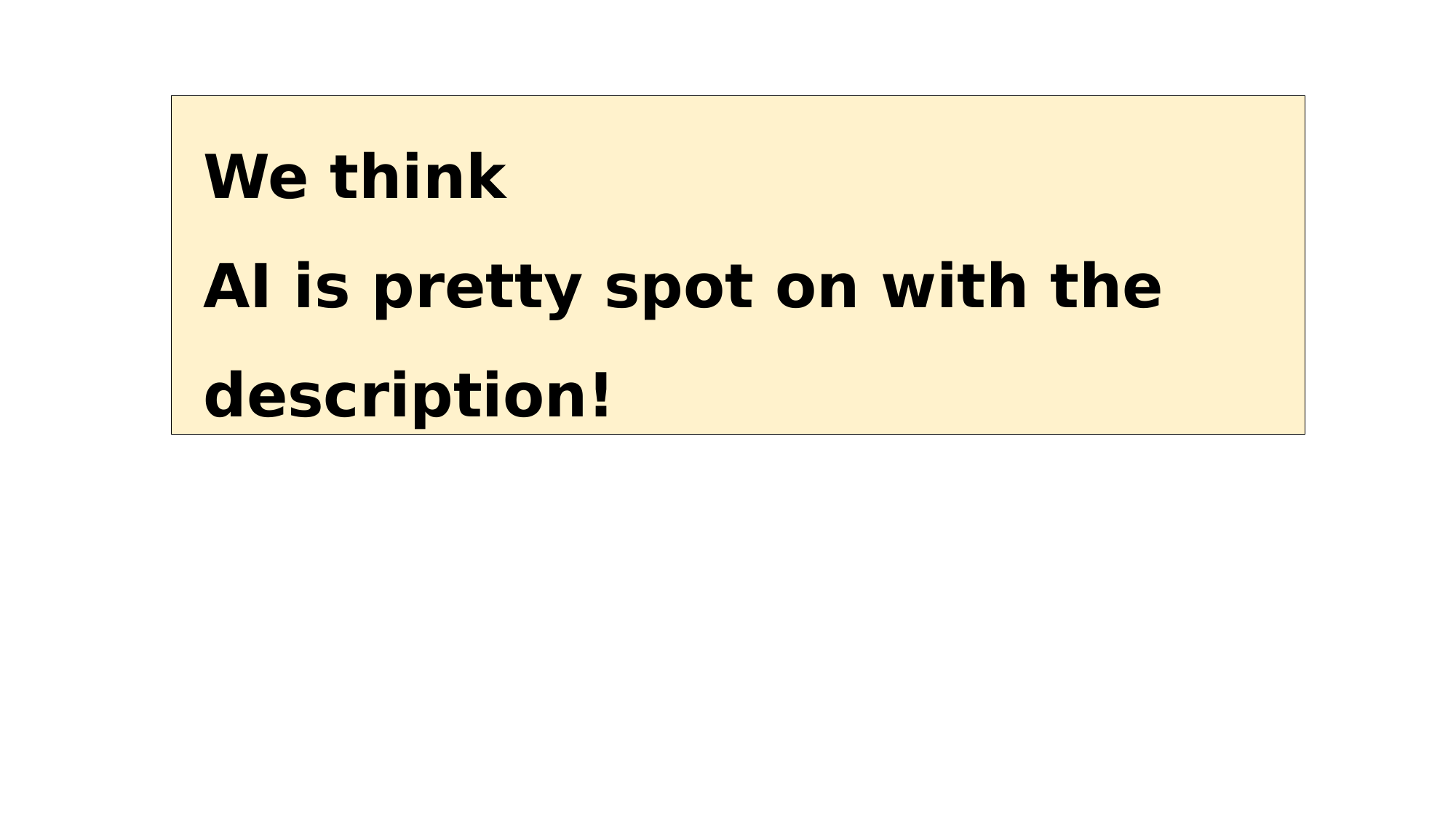

We think
AI is pretty spot on with the description!